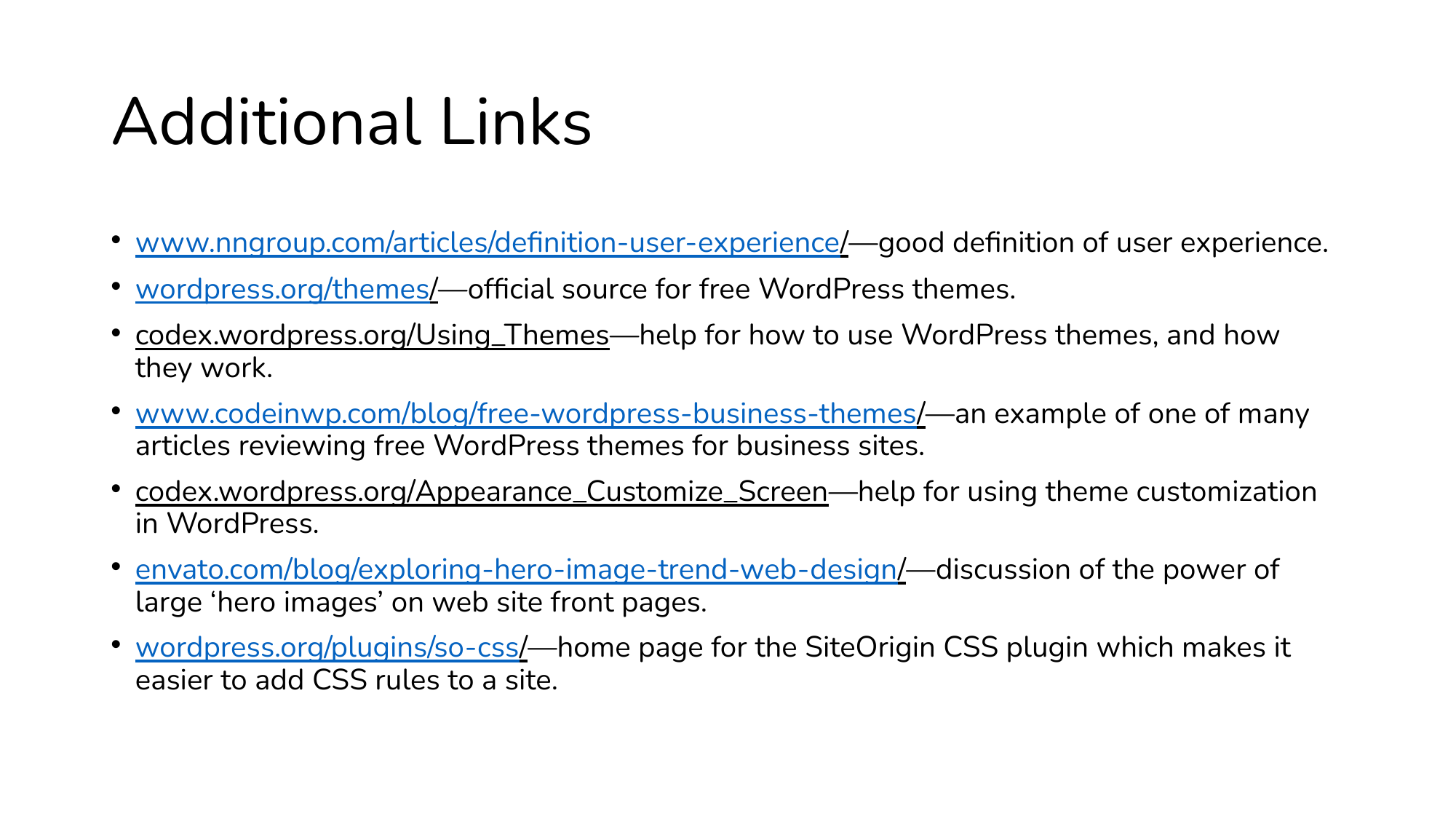

# Additional Links
www.nngroup.com/articles/definition-user-experience/—good definition of user experience.
wordpress.org/themes/—official source for free WordPress themes.
codex.wordpress.org/Using_Themes—help for how to use WordPress themes, and how they work.
www.codeinwp.com/blog/free-wordpress-business-themes/—an example of one of many articles reviewing free WordPress themes for business sites.
codex.wordpress.org/Appearance_Customize_Screen—help for using theme customization in WordPress.
envato.com/blog/exploring-hero-image-trend-web-design/—discussion of the power of large ‘hero images’ on web site front pages.
wordpress.org/plugins/so-css/—home page for the SiteOrigin CSS plugin which makes it easier to add CSS rules to a site.